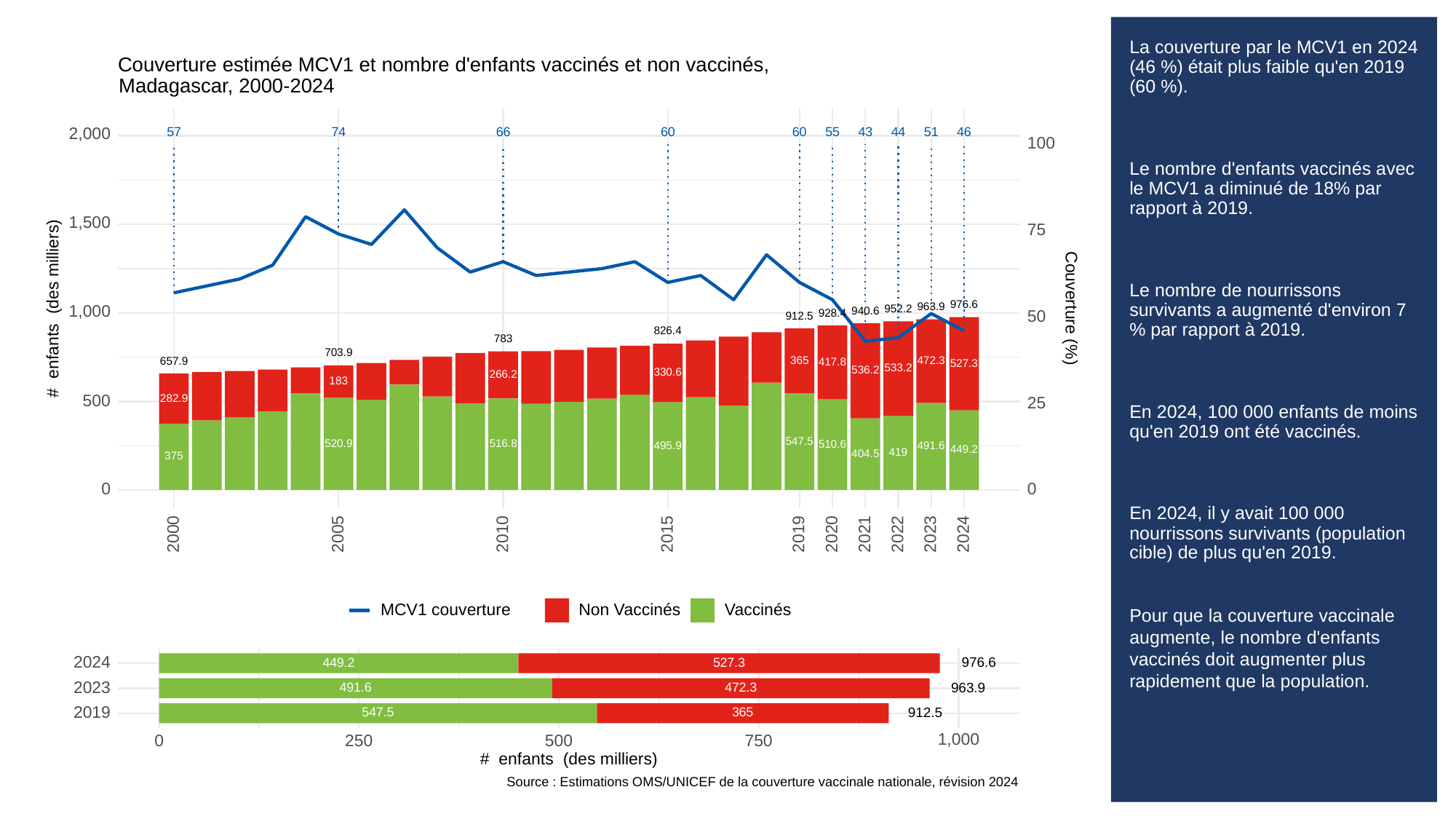

# La couverture par le MCV1 en 2024 (46 %) était plus faible qu'en 2019 (60 %).

Le nombre d'enfants vaccinés avec le MCV1 a diminué de 18% par rapport à 2019.

Le nombre de nourrissons survivants a augmenté d'environ 7 % par rapport à 2019.

En 2024, 100 000 enfants de moins qu'en 2019 ont été vaccinés.

En 2024, il y avait 100 000 nourrissons survivants (population cible) de plus qu'en 2019.

Pour que la couverture vaccinale augmente, le nombre d'enfants vaccinés doit augmenter plus rapidement que la population.

Couverture estimée MCV1 et nombre d'enfants vaccinés et non vaccinés,
Madagascar, 2000-2024

2,000
43
66
60
60
51
46
57
55
74
44

100

1,500

75

#  enfants  (des milliers)
Couverture (%)
976.6
963.9
1,000
952.2
940.6
928.4
50
912.5

826.4

783

703.9

365

472.3

657.9
417.8
527.3

533.2

536.2

330.6

266.2

183

282.9

500

25

547.5
520.9
516.8
510.6
495.9
491.6

449.2
419
404.5
375
0
0

2023
2000
2005
2010
2015
2019
2020
2021
2022
2024

MCV1 couverture
Non Vaccinés
Vaccinés

2024
976.6
527.3
449.2

2023
963.9
472.3
491.6

2019
912.5
365
547.5

1,000
0
250
500
750
#  enfants  (des milliers)
Source : Estimations OMS/UNICEF de la couverture vaccinale nationale, révision 2024